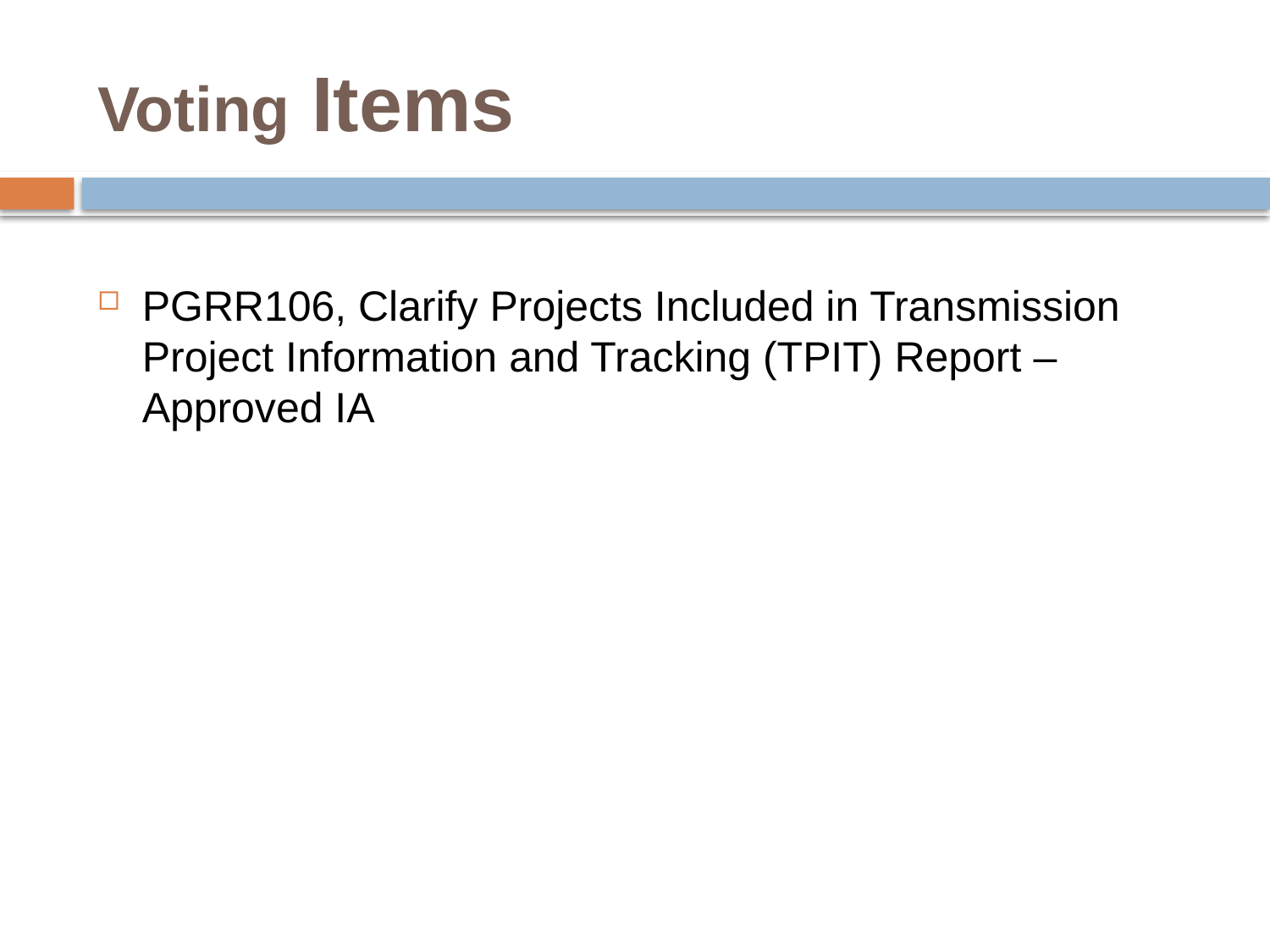

# Voting Items

PGRR106, Clarify Projects Included in Transmission Project Information and Tracking (TPIT) Report – Approved IA